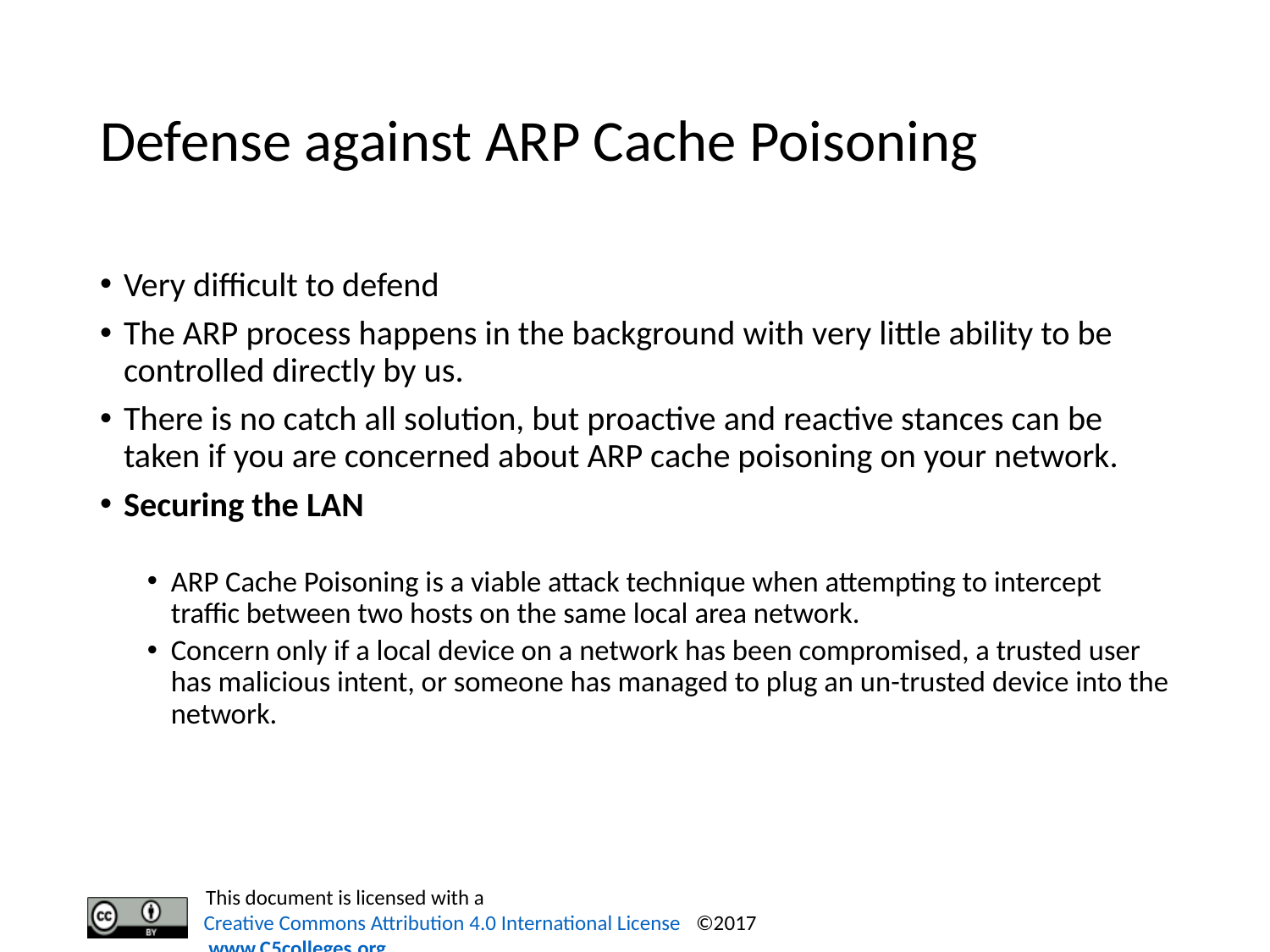

# Defense against ARP Cache Poisoning
Very difficult to defend
The ARP process happens in the background with very little ability to be controlled directly by us.
There is no catch all solution, but proactive and reactive stances can be taken if you are concerned about ARP cache poisoning on your network.
Securing the LAN
ARP Cache Poisoning is a viable attack technique when attempting to intercept traffic between two hosts on the same local area network.
Concern only if a local device on a network has been compromised, a trusted user has malicious intent, or someone has managed to plug an un-trusted device into the network.